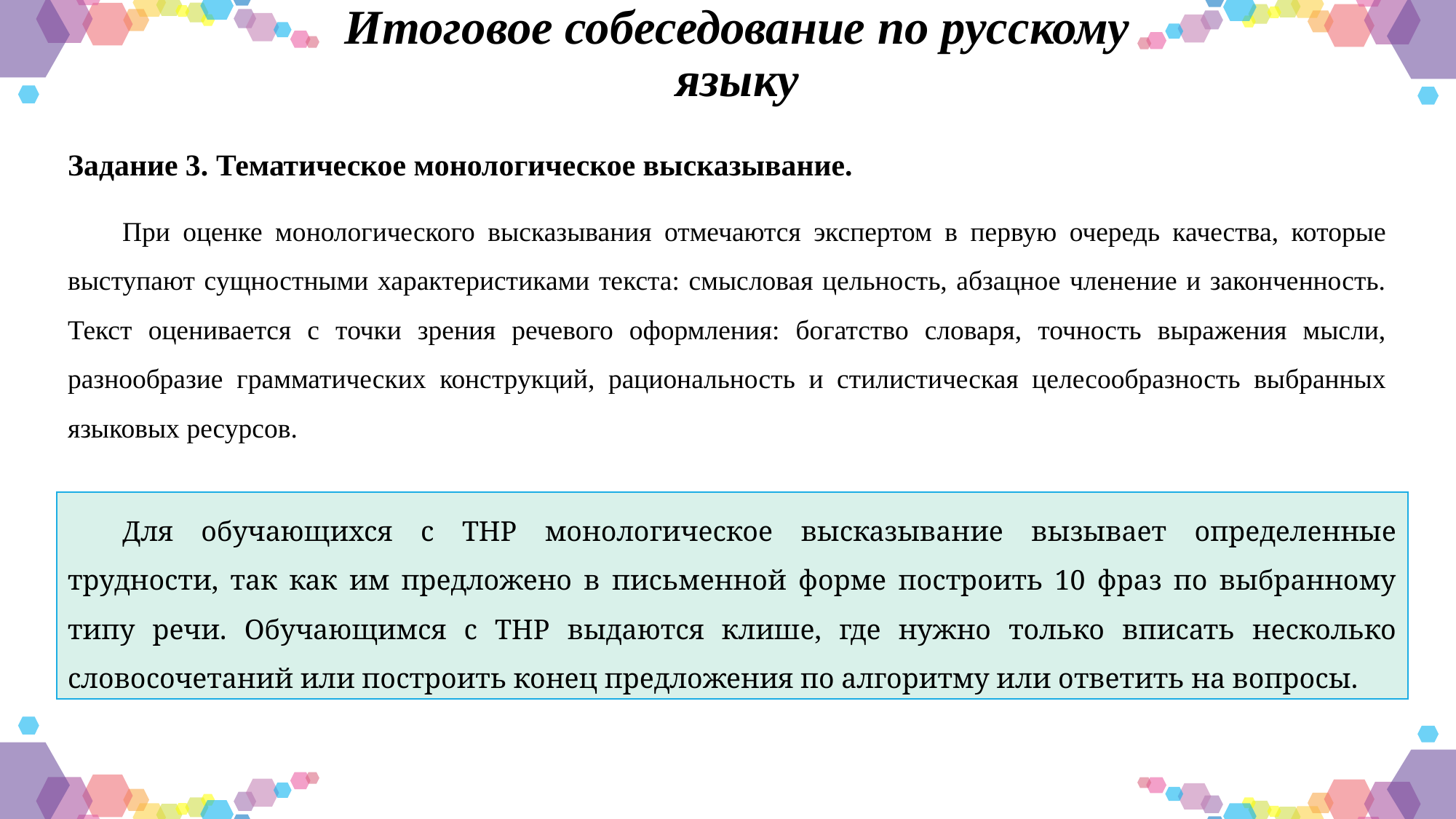

Итоговое собеседование по русскому языку
Задание 3. Тематическое монологическое высказывание.
При оценке монологического высказывания отмечаются экспертом в первую очередь качества, которые выступают сущностными характеристиками текста: смысловая цельность, абзацное членение и законченность. Текст оценивается с точки зрения речевого оформления: богатство словаря, точность выражения мысли, разнообразие грамматических конструкций, рациональность и стилистическая целесообразность выбранных языковых ресурсов.
Для обучающихся с ТНР монологическое высказывание вызывает определенные трудности, так как им предложено в письменной форме построить 10 фраз по выбранному типу речи. Обучающимся с ТНР выдаются клише, где нужно только вписать несколько словосочетаний или построить конец предложения по алгоритму или ответить на вопросы.